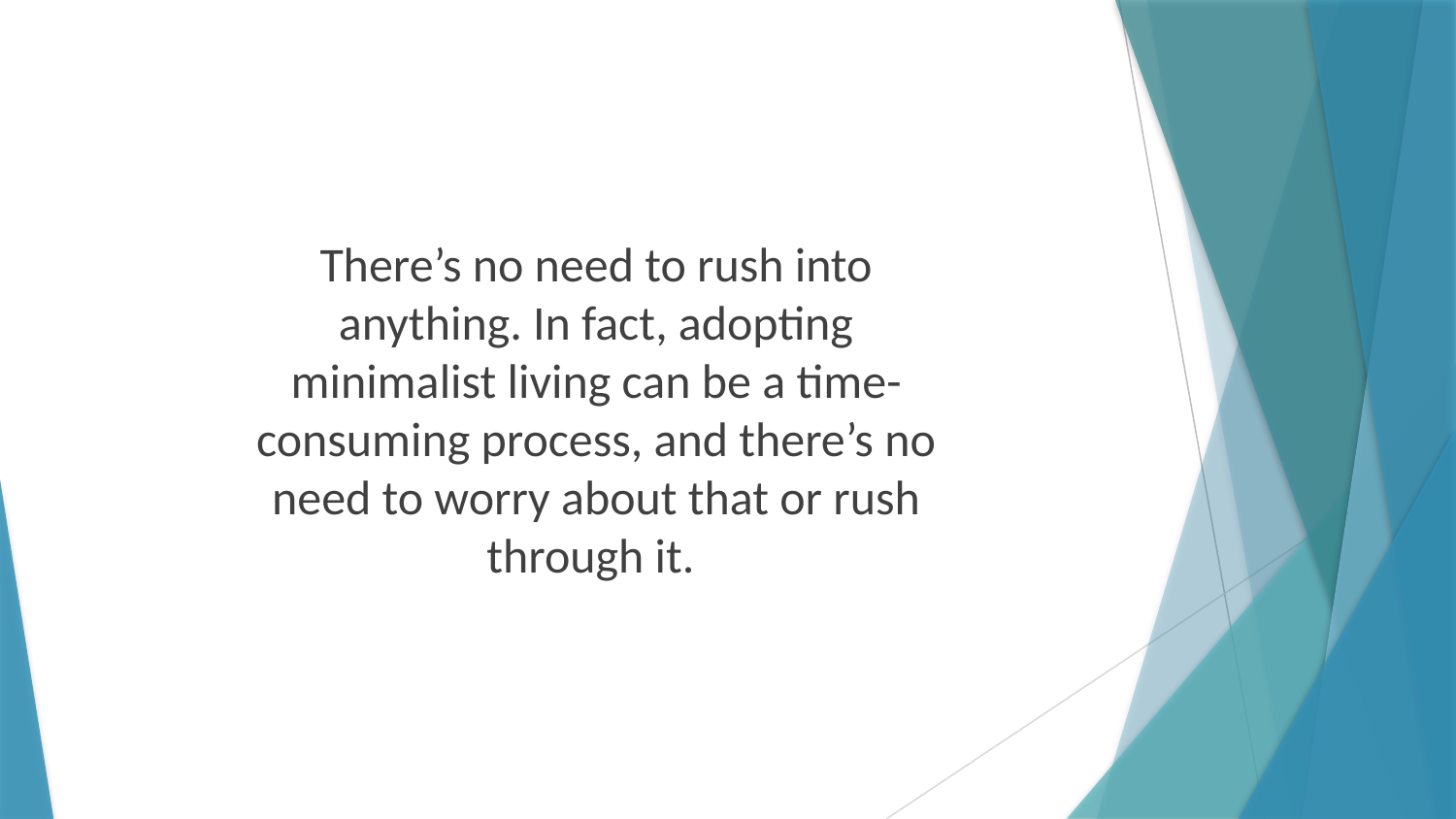

There’s no need to rush into anything. In fact, adopting minimalist living can be a time-consuming process, and there’s no need to worry about that or rush through it.